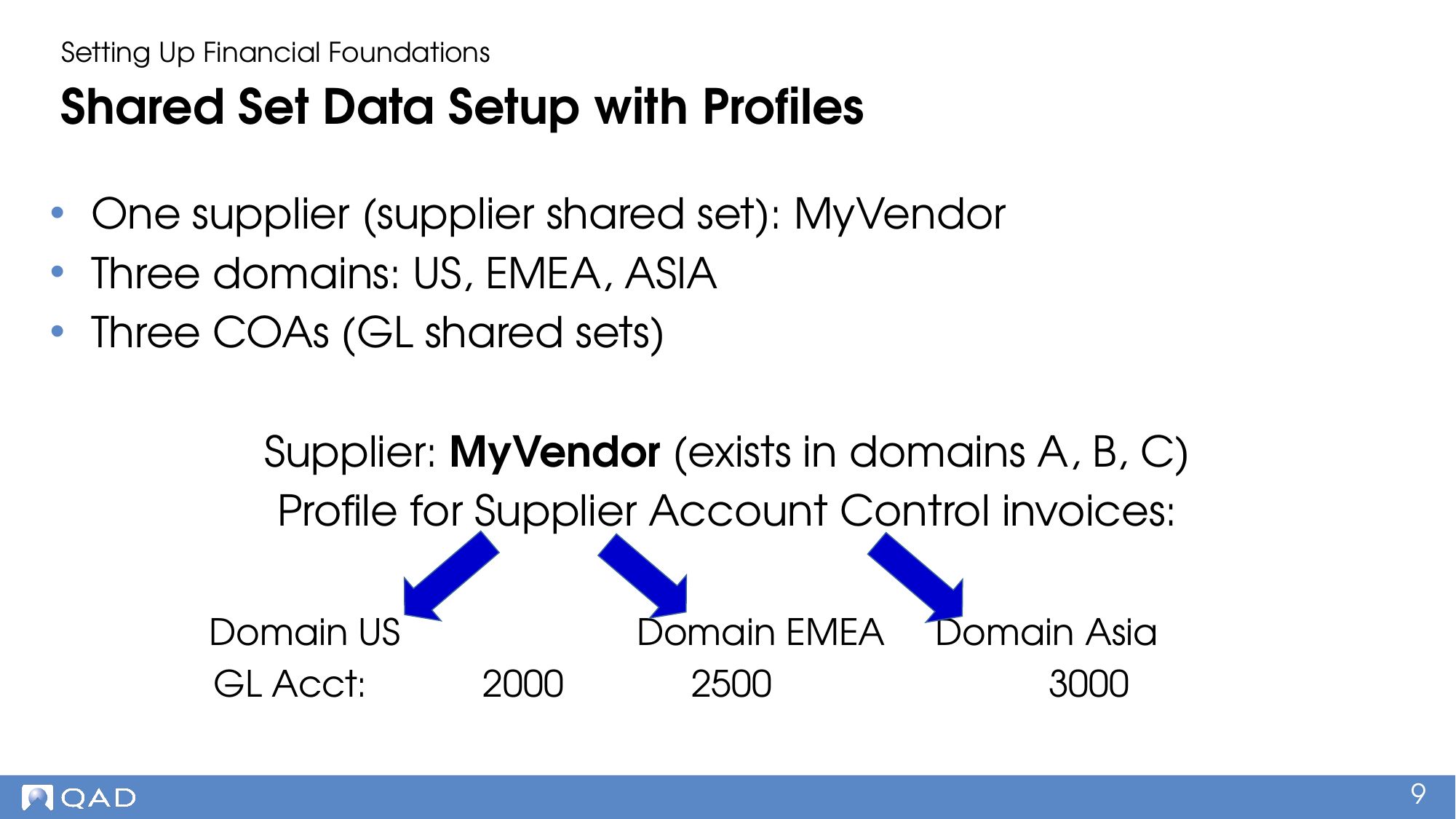

Setting Up Financial Foundations
# Shared Set Data Setup with Profiles
One supplier (supplier shared set): MyVendor
Three domains: US, EMEA, ASIA
Three COAs (GL shared sets)

Supplier: MyVendor (exists in domains A, B, C)
Profile for Supplier Account Control invoices:

	          Domain US       		Domain EMEA     Domain Asia
GL Acct:	 2000		2500	  	        	   3000

9